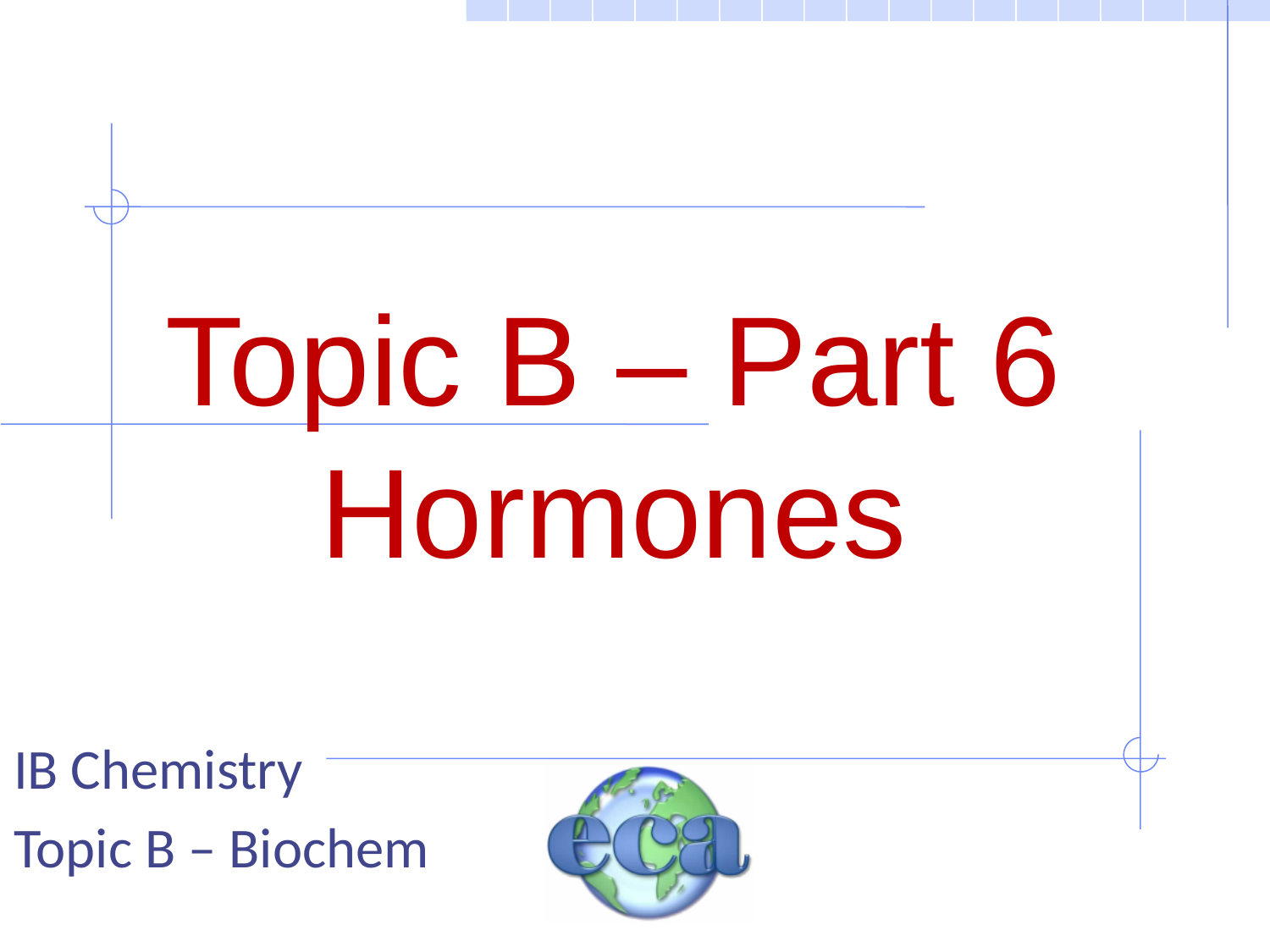

# Topic B – Part 6 Hormones
IB Chemistry
Topic B – Biochem